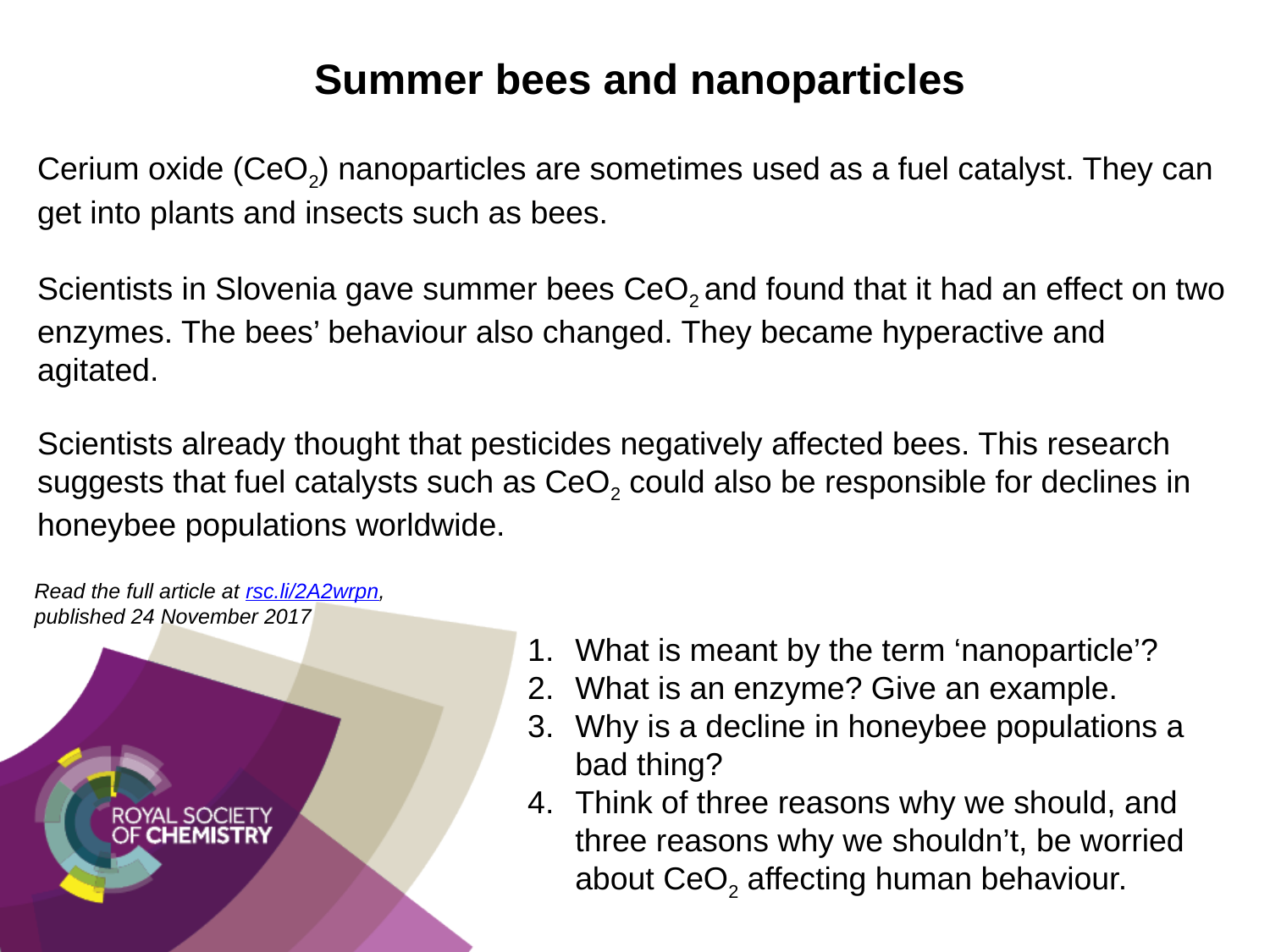

Summer bees and nanoparticles
Cerium oxide (CeO2) nanoparticles are sometimes used as a fuel catalyst. They can get into plants and insects such as bees.

Scientists in Slovenia gave summer bees CeO2 and found that it had an effect on two enzymes. The bees’ behaviour also changed. They became hyperactive and agitated.
Scientists already thought that pesticides negatively affected bees. This research suggests that fuel catalysts such as CeO2 could also be responsible for declines in honeybee populations worldwide.
Read the full article at rsc.li/2A2wrpn, published 24 November 2017

What is meant by the term ‘nanoparticle’?
What is an enzyme? Give an example.
Why is a decline in honeybee populations a bad thing?
Think of three reasons why we should, and three reasons why we shouldn’t, be worried about CeO2 affecting human behaviour.